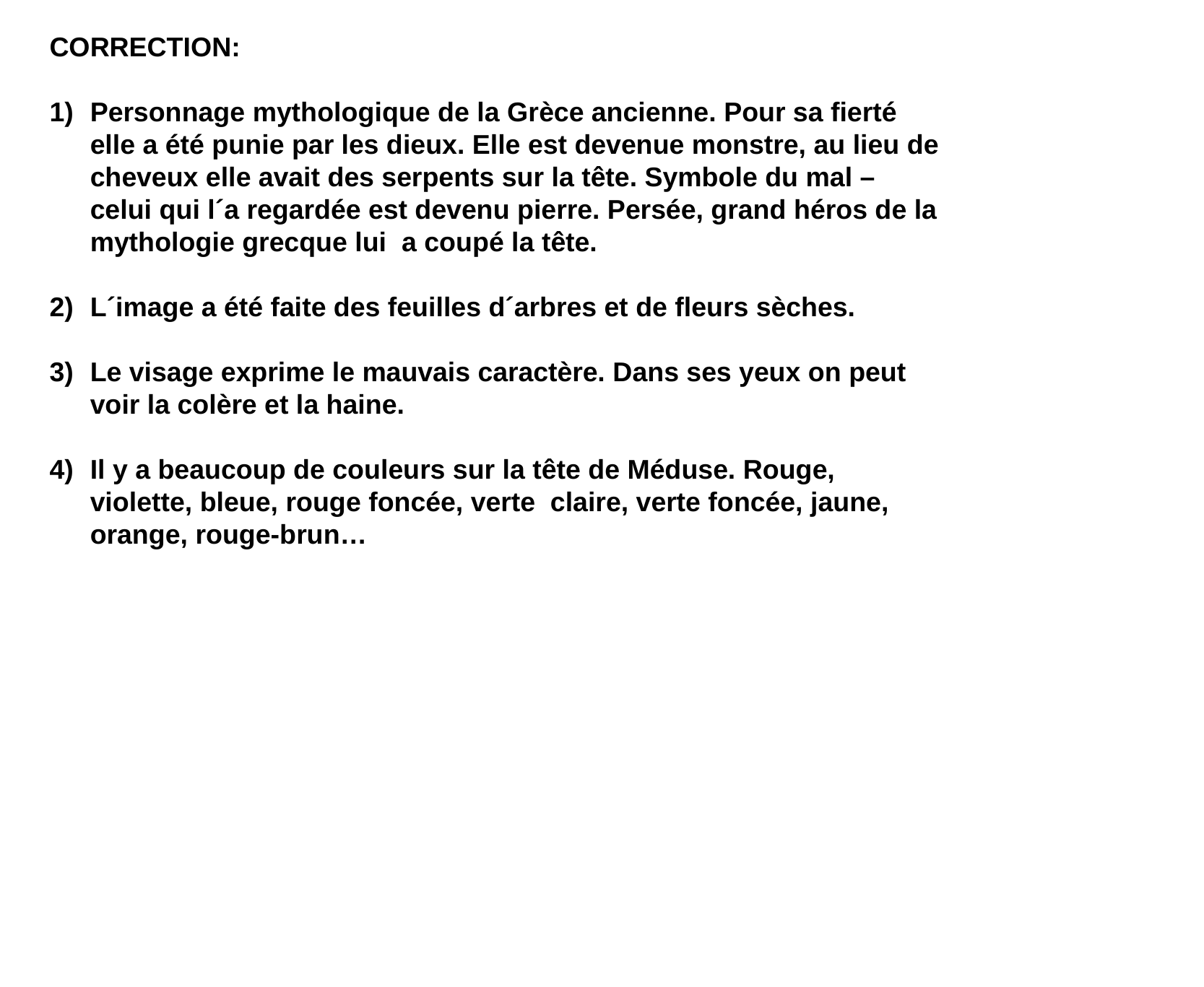

CORRECTION:

Personnage mythologique de la Grèce ancienne. Pour sa fierté elle a été punie par les dieux. Elle est devenue monstre, au lieu de cheveux elle avait des serpents sur la tête. Symbole du mal – celui qui l´a regardée est devenu pierre. Persée, grand héros de la mythologie grecque lui  a coupé la tête.

L´image a été faite des feuilles d´arbres et de fleurs sèches.

Le visage exprime le mauvais caractère. Dans ses yeux on peut voir la colère et la haine.

Il y a beaucoup de couleurs sur la tête de Méduse. Rouge, violette, bleue, rouge foncée, verte  claire, verte foncée, jaune, orange, rouge-brun…